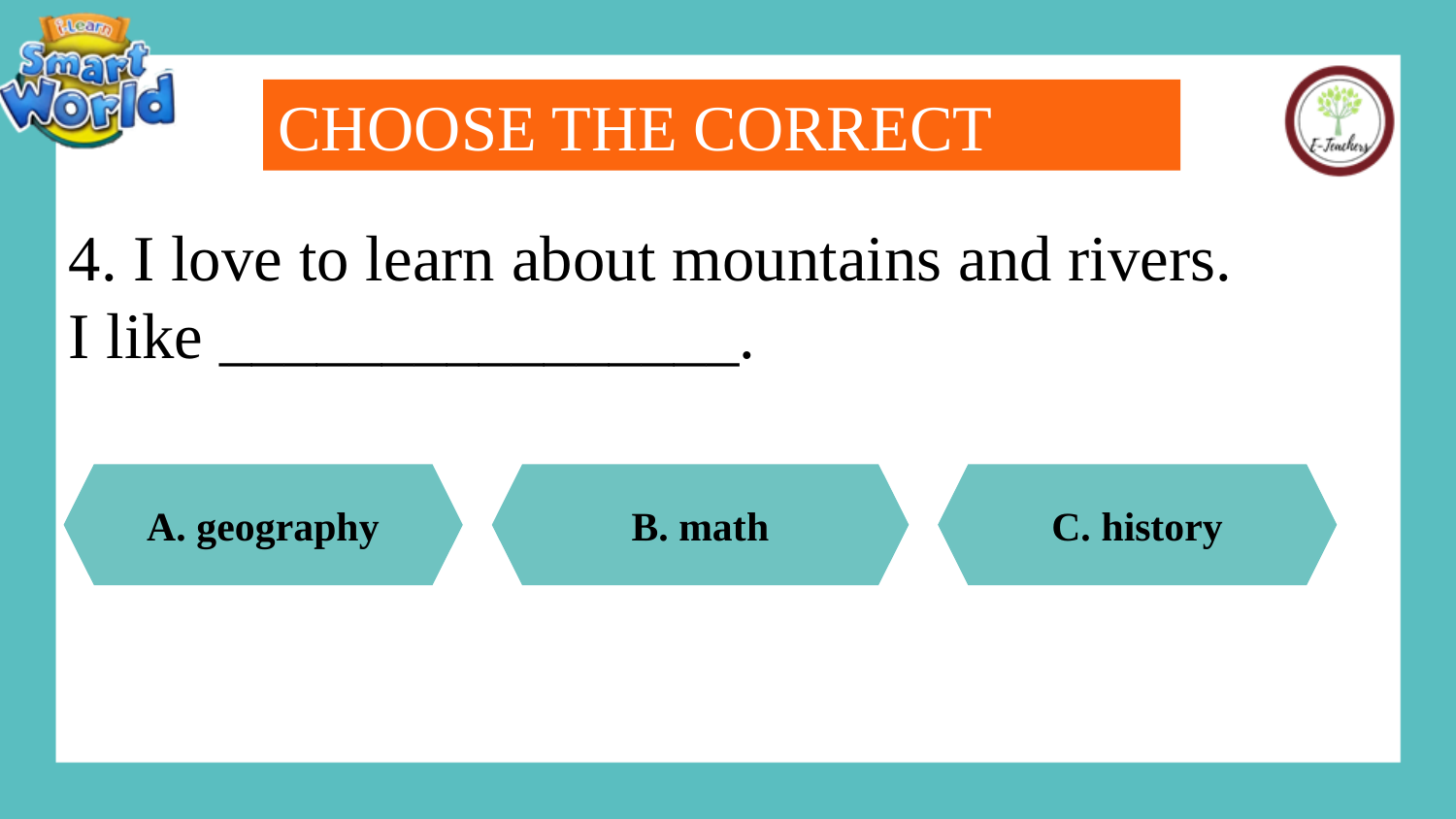

CHOOSE THE CORRECT ANSWER
4. I love to learn about mountains and rivers.
I like ________________.
B. math
A. geography
C. history